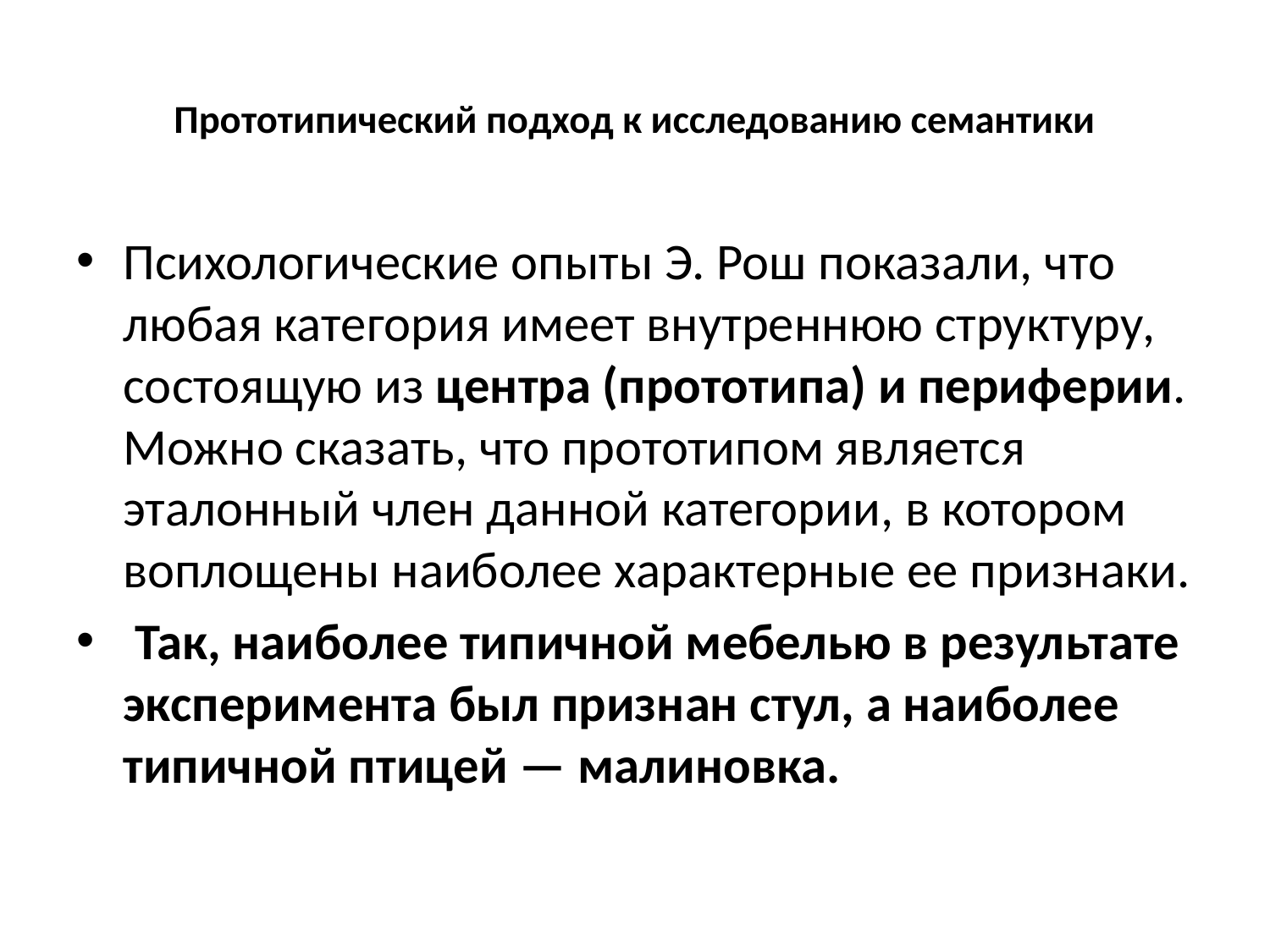

# Прототипический подход к исследованию семантики
Психологические опыты Э. Рош показали, что любая категория имеет внутреннюю структуру, состоящую из центра (прототипа) и периферии. Можно сказать, что прототипом является эталонный член данной категории, в котором воплощены наиболее характерные ее признаки.
 Так, наиболее типичной мебелью в результате эксперимента был признан стул, а наиболее типичной птицей — малиновка.